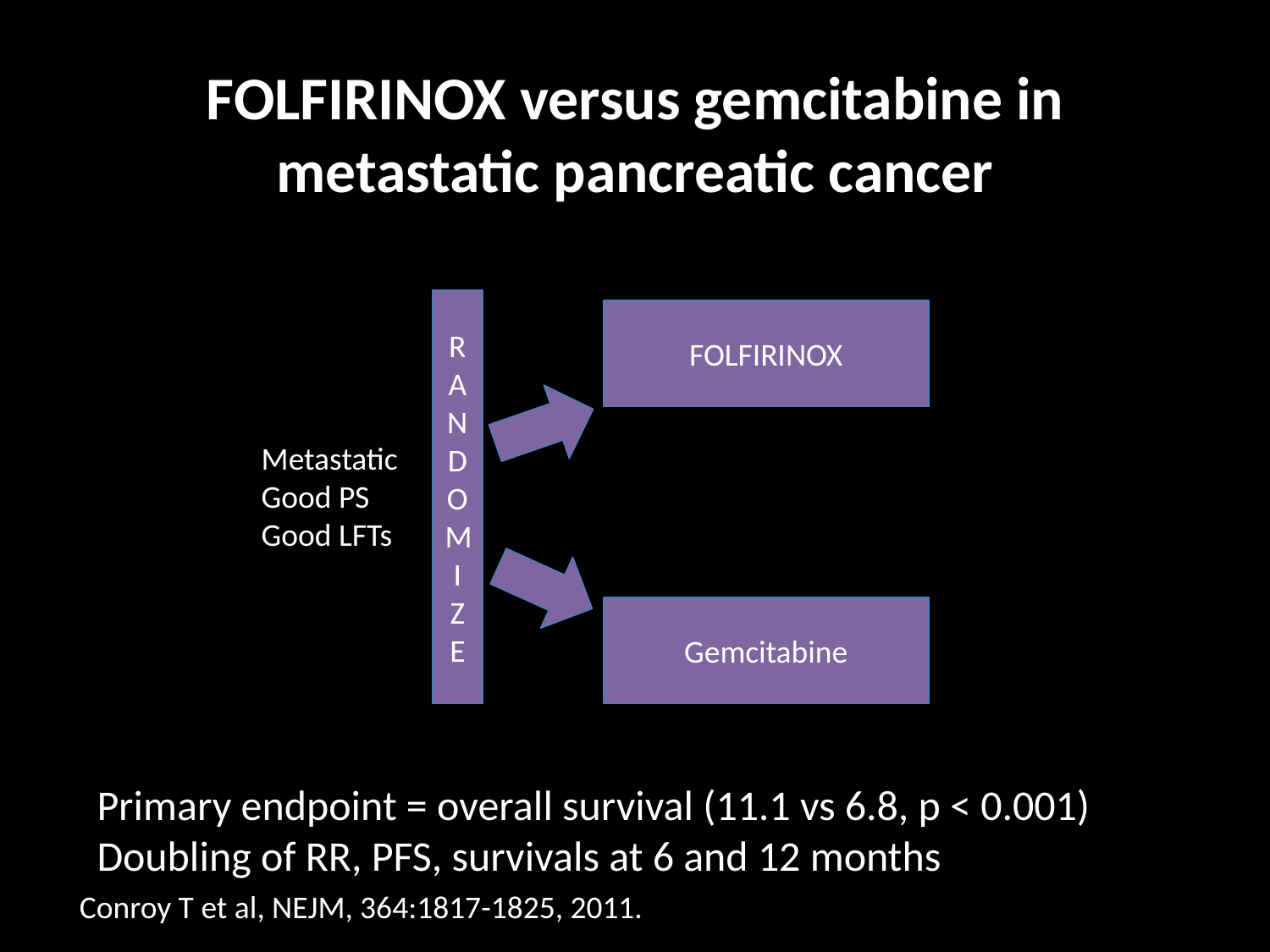

# FOLFIRINOX versus gemcitabine in metastatic pancreatic cancer
R
A
N
D
O
MI
Z
E
FOLFIRINOX

Metastatic
Good PS
Good LFTs

Gemcitabine
Primary endpoint = overall survival (11.1 vs 6.8, p < 0.001)
Doubling of RR, PFS, survivals at 6 and 12 months
Conroy T et al, NEJM, 364:1817-1825, 2011.